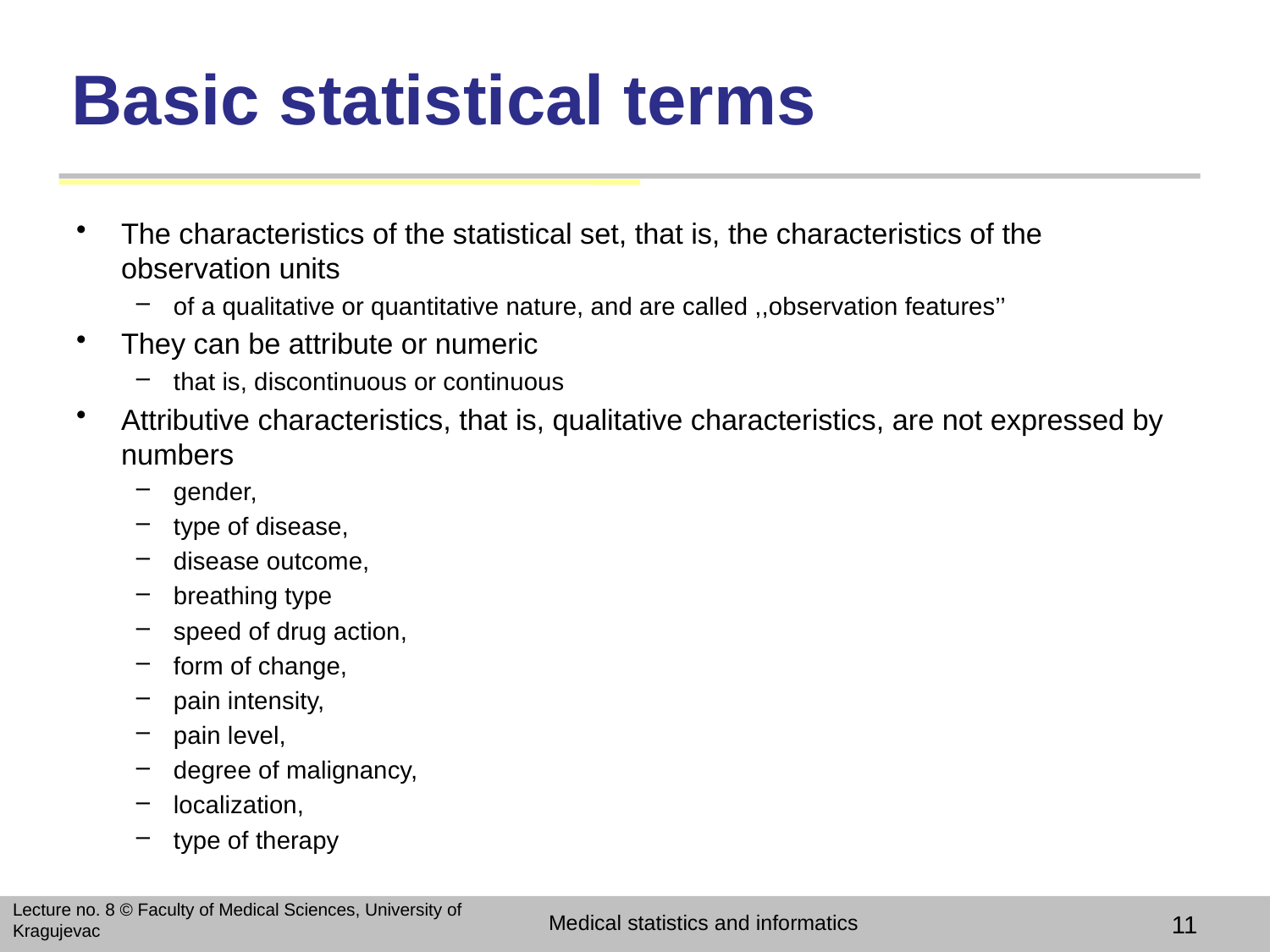

# Basic statistical terms
The characteristics of the statistical set, that is, the characteristics of the observation units
of a qualitative or quantitative nature, and are called ,,observation features’’
They can be attribute or numeric
that is, discontinuous or continuous
Attributive characteristics, that is, qualitative characteristics, are not expressed by numbers
gender,
type of disease,
disease outcome,
breathing type
speed of drug action,
form of change,
pain intensity,
pain level,
degree of malignancy,
localization,
type of therapy
Lecture no. 8 © Faculty of Medical Sciences, University of Kragujevac
Medical statistics and informatics
11